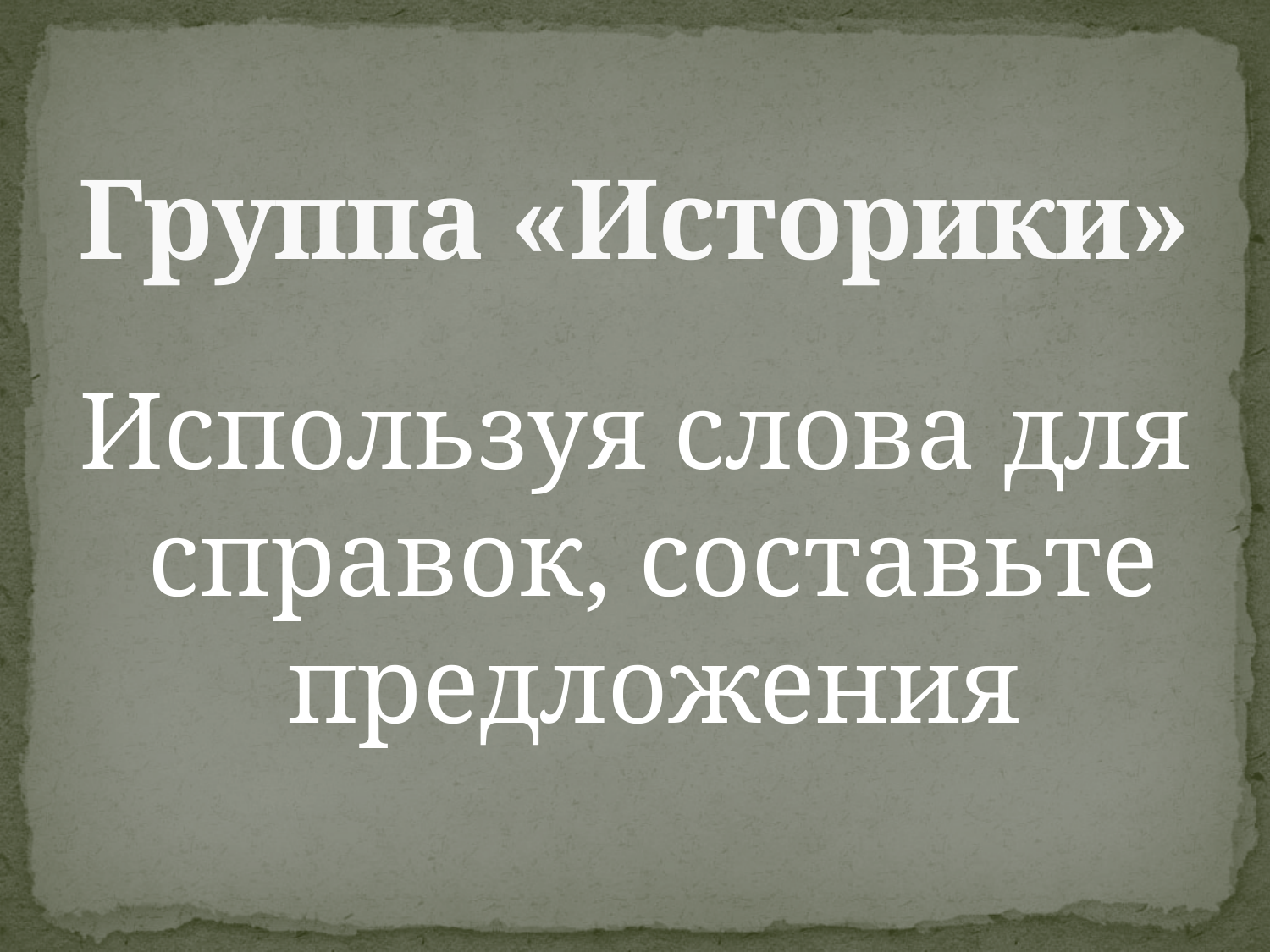

# Группа «Историки»
Используя слова для справок, составьте предложения